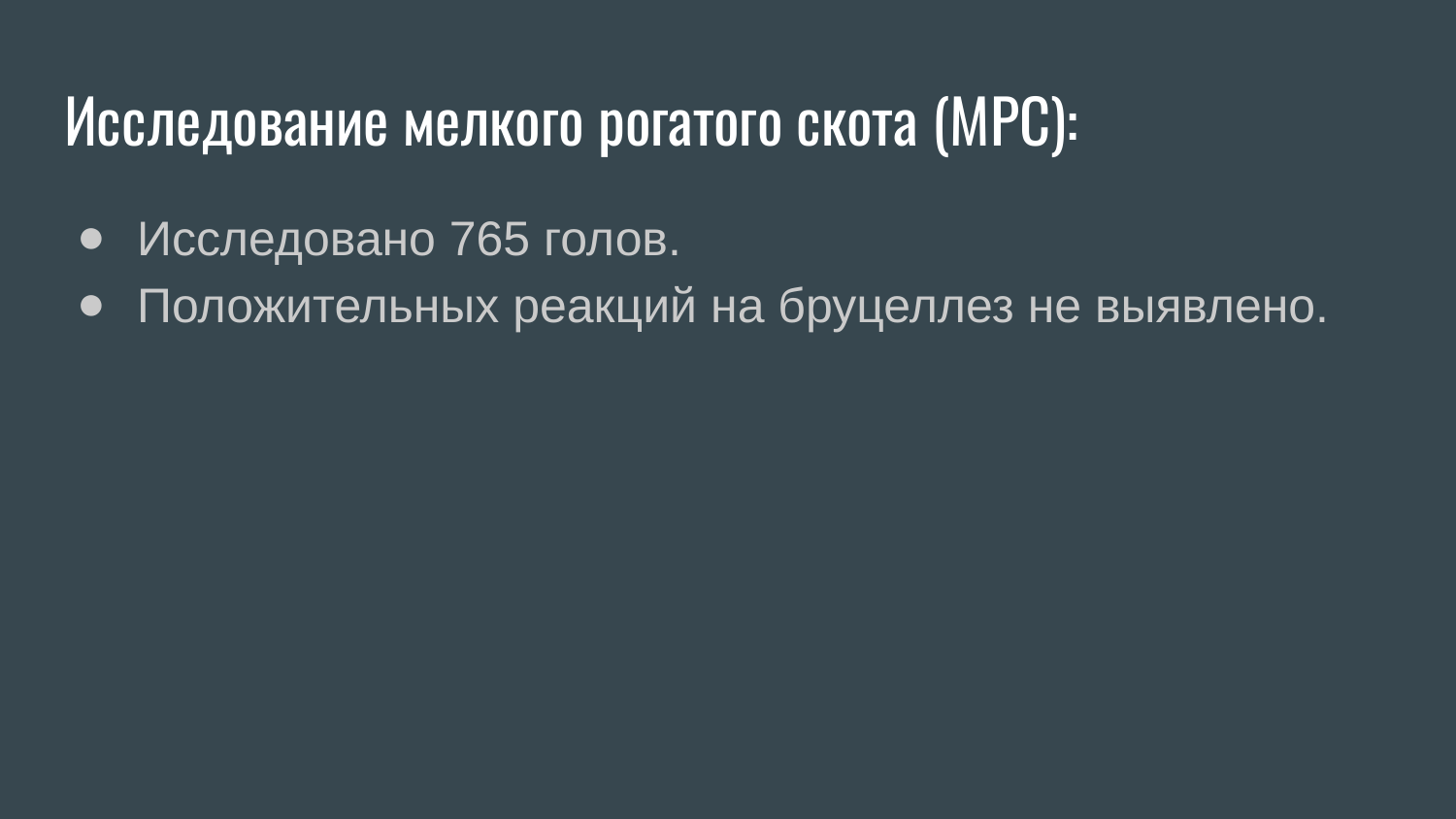

# Исследование мелкого рогатого скота (МРС):
Исследовано 765 голов.
Положительных реакций на бруцеллез не выявлено.